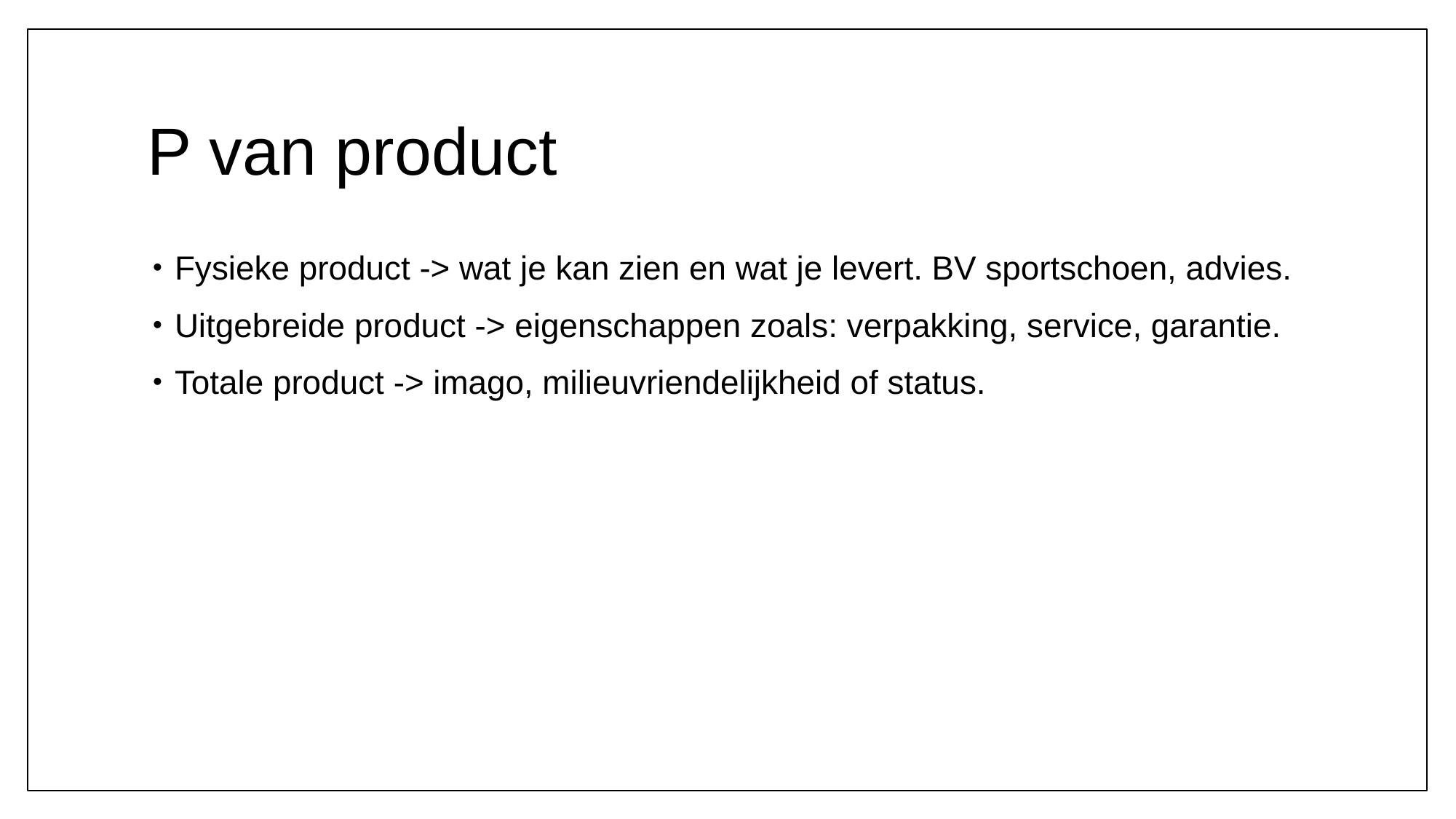

# P van product
Fysieke product -> wat je kan zien en wat je levert. BV sportschoen, advies.
Uitgebreide product -> eigenschappen zoals: verpakking, service, garantie.
Totale product -> imago, milieuvriendelijkheid of status.